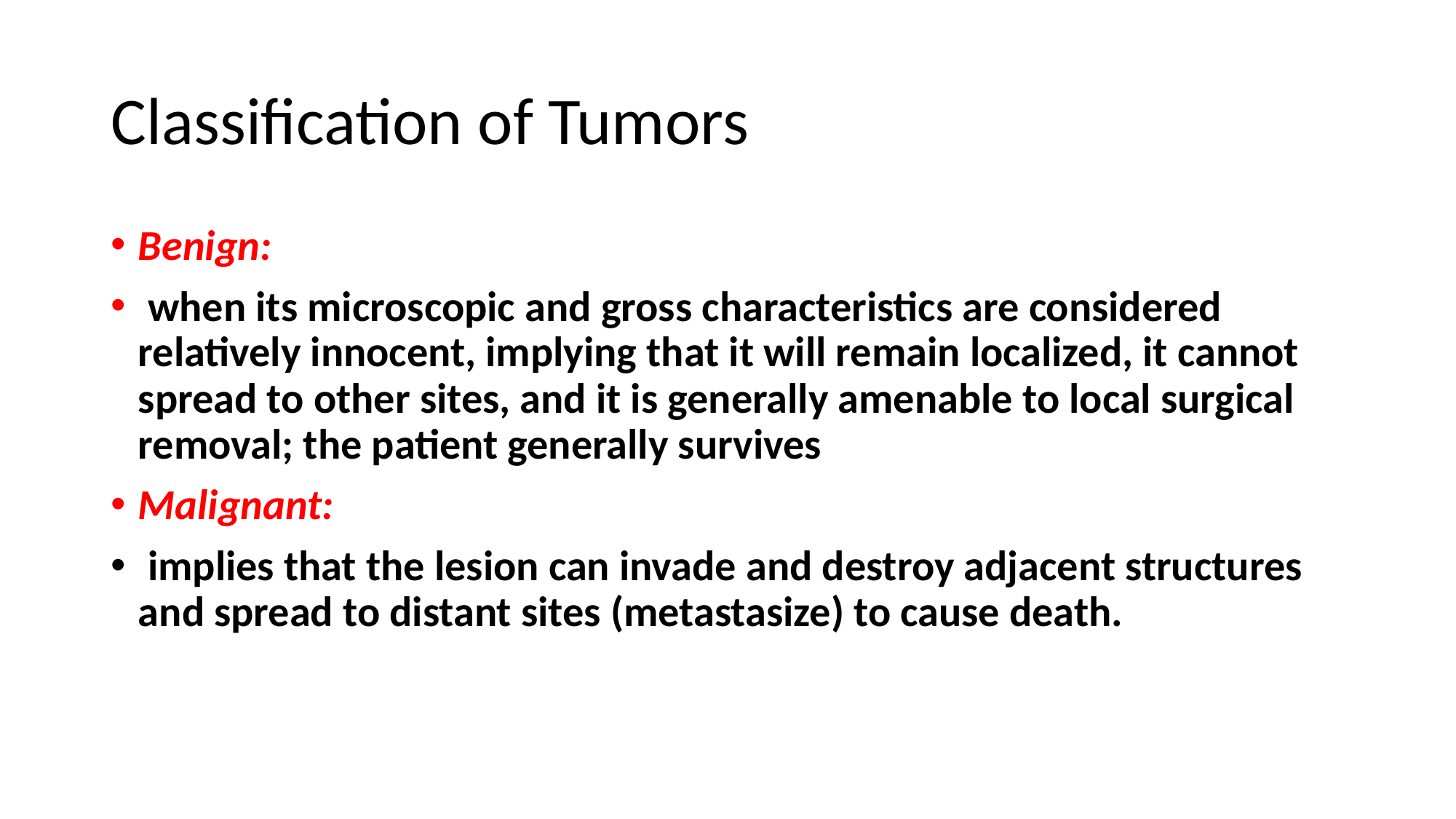

# Classification of Tumors
Benign:
 when its microscopic and gross characteristics are considered relatively innocent, implying that it will remain localized, it cannot spread to other sites, and it is generally amenable to local surgical removal; the patient generally survives
Malignant:
 implies that the lesion can invade and destroy adjacent structures and spread to distant sites (metastasize) to cause death.